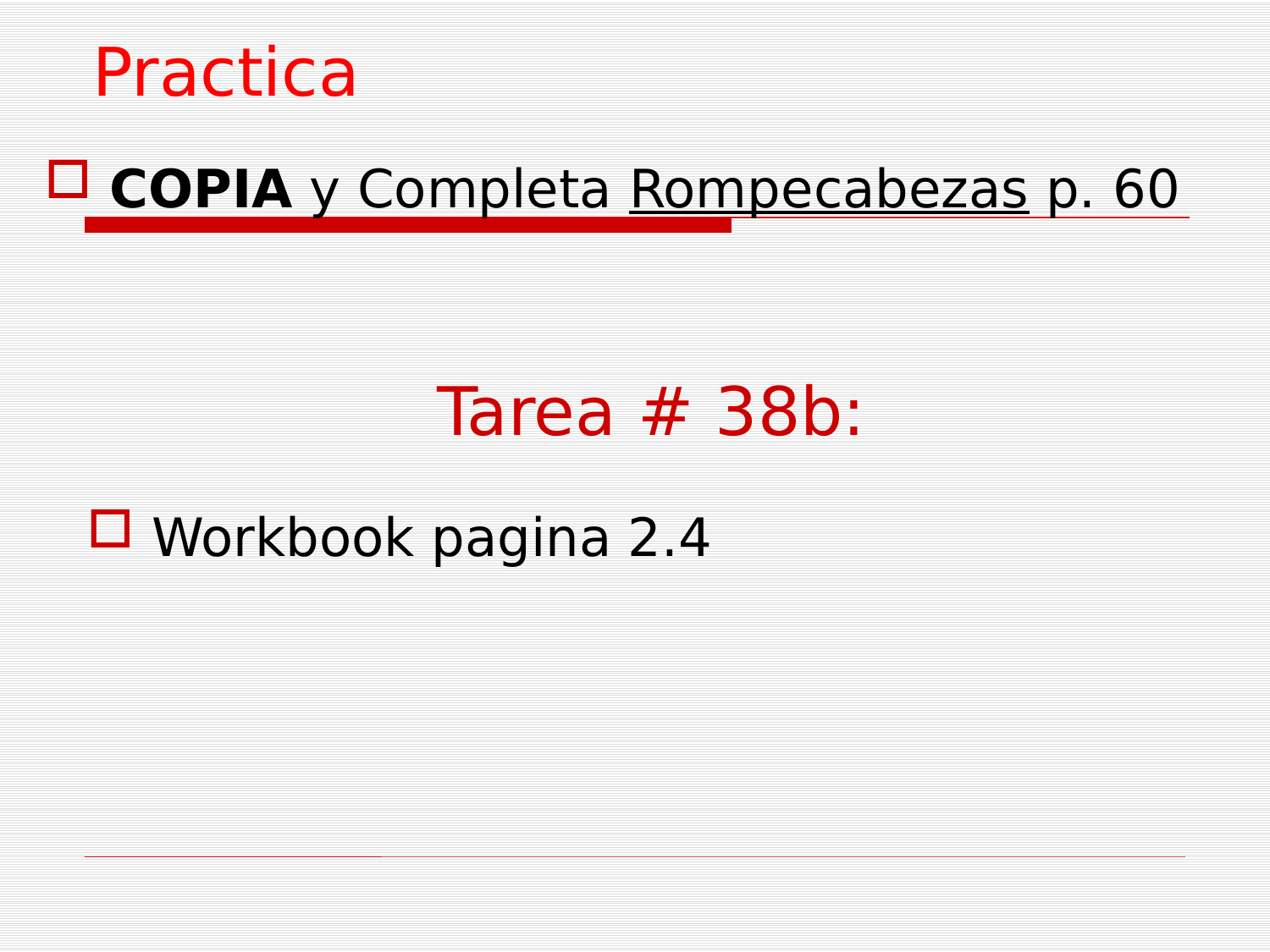

# Practica
COPIA y Completa Rompecabezas p. 60
Tarea # 38b:
Workbook pagina 2.4